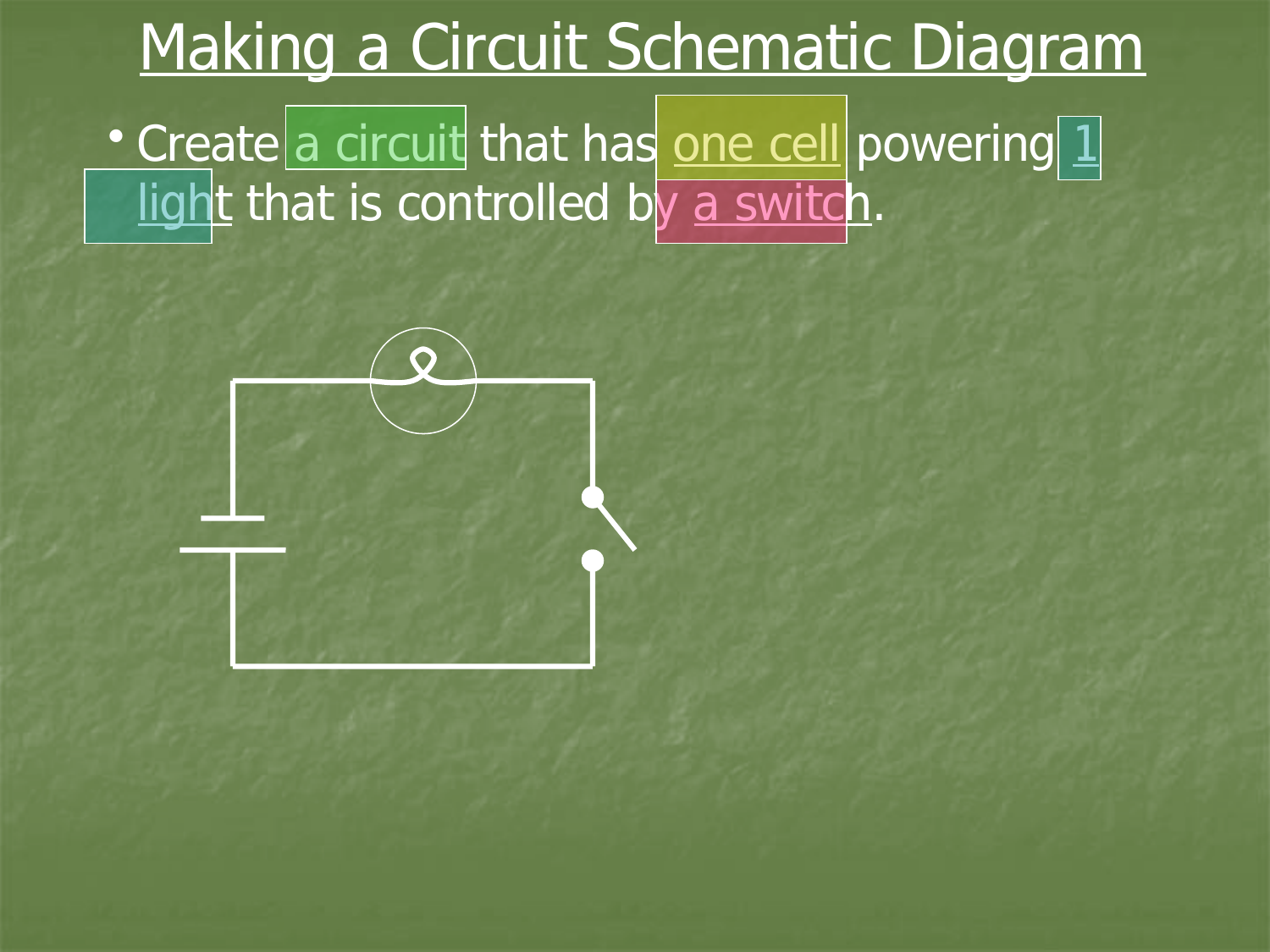

Making a Circuit Schematic Diagram

Create a circuit that has one cell powering 1 light that is controlled by a switch.